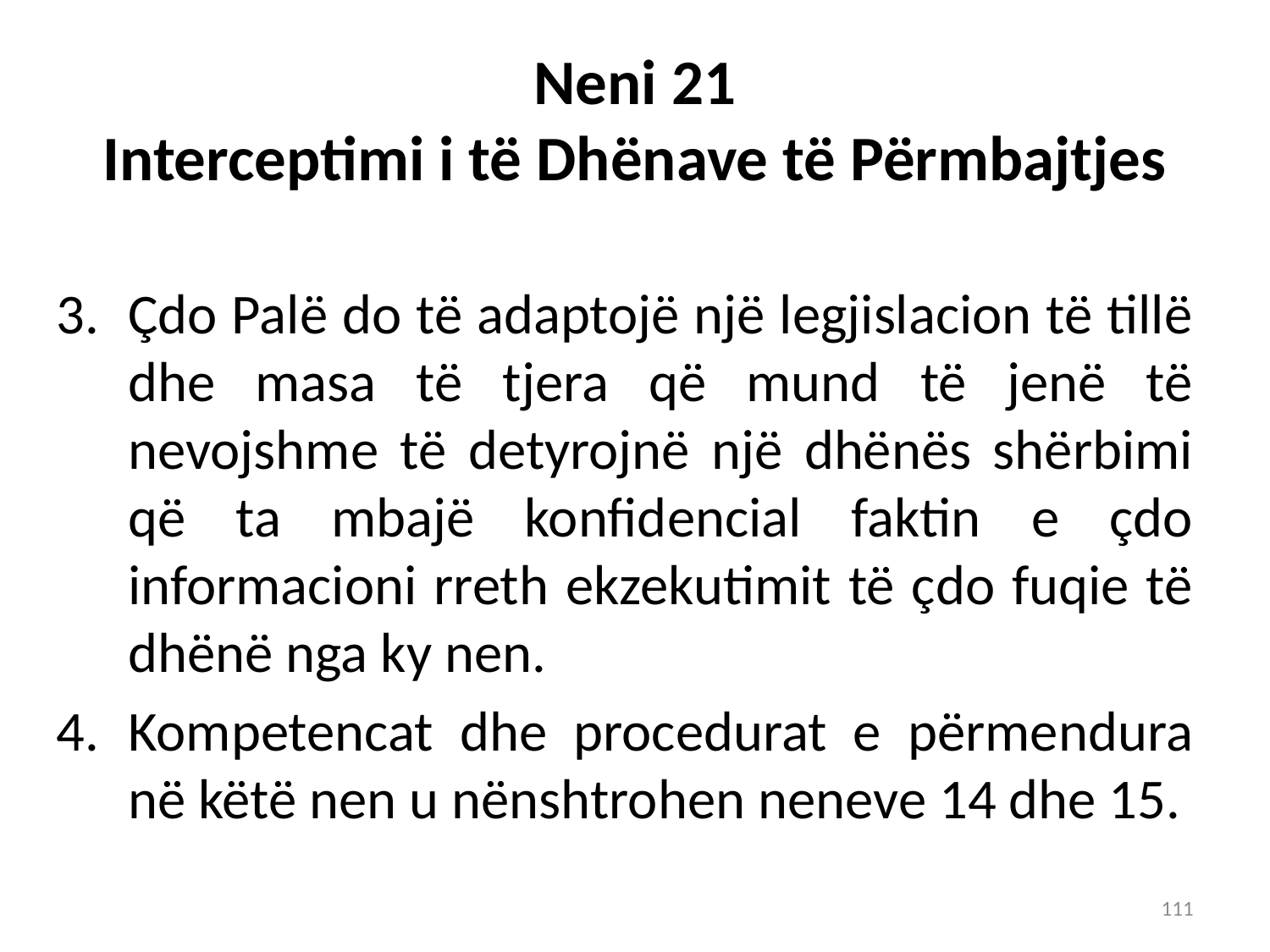

# Neni 21 Interceptimi i të Dhënave të Përmbajtjes
Çdo Palë do të adaptojë një legjislacion të tillë dhe masa të tjera që mund të jenë të nevojshme të detyrojnë një dhënës shërbimi që ta mbajë konfidencial faktin e çdo informacioni rreth ekzekutimit të çdo fuqie të dhënë nga ky nen.
Kompetencat dhe procedurat e përmendura në këtë nen u nënshtrohen neneve 14 dhe 15.
111